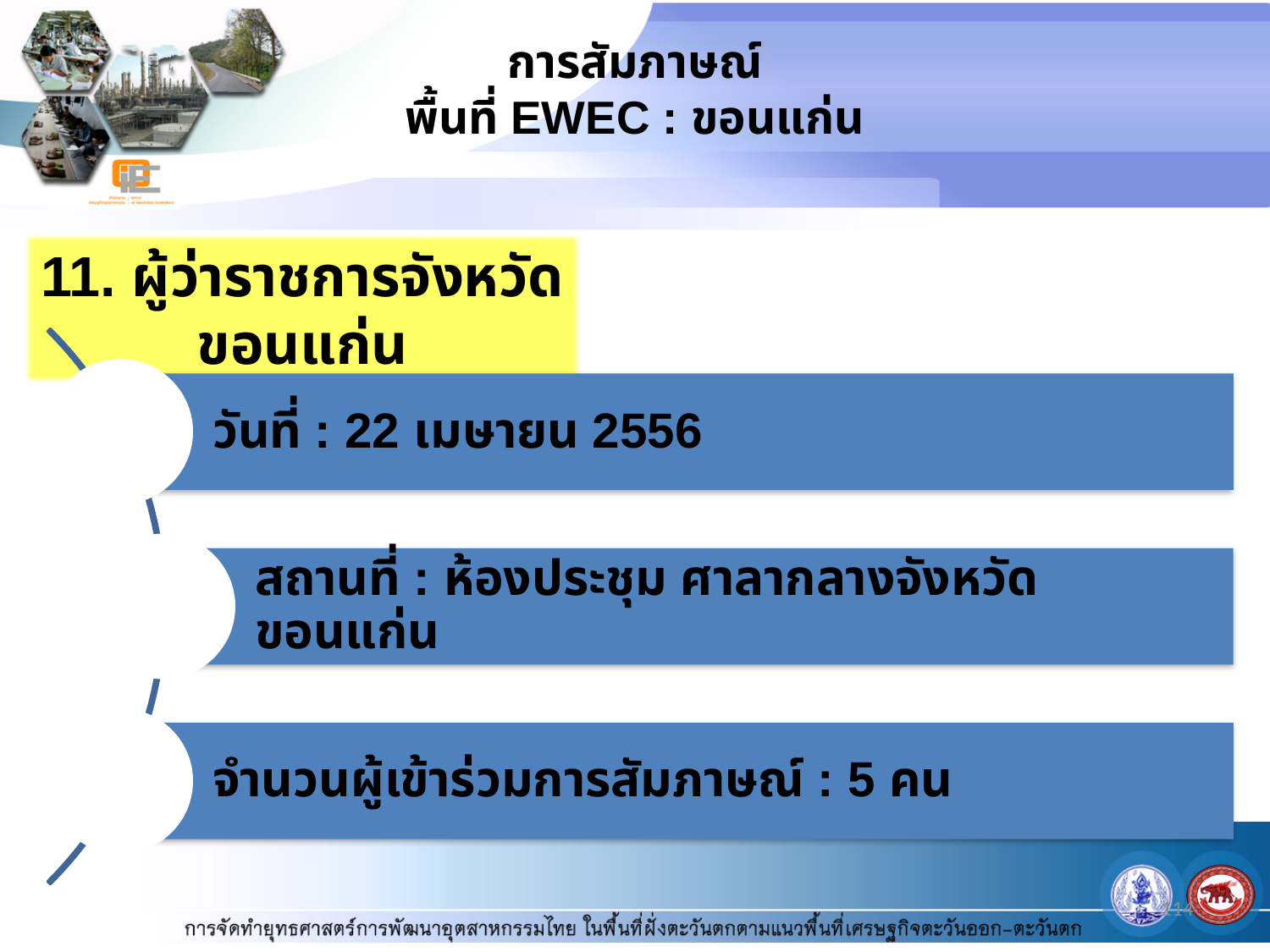

# การสัมภาษณ์ พื้นที่ EWEC : ขอนแก่น
11. ผู้ว่าราชการจังหวัดขอนแก่น
วันที่ : 22 เมษายน 2556
สถานที่ : ห้องประชุม ศาลากลางจังหวัดขอนแก่น
จำนวนผู้เข้าร่วมการสัมภาษณ์ : 5 คน
114